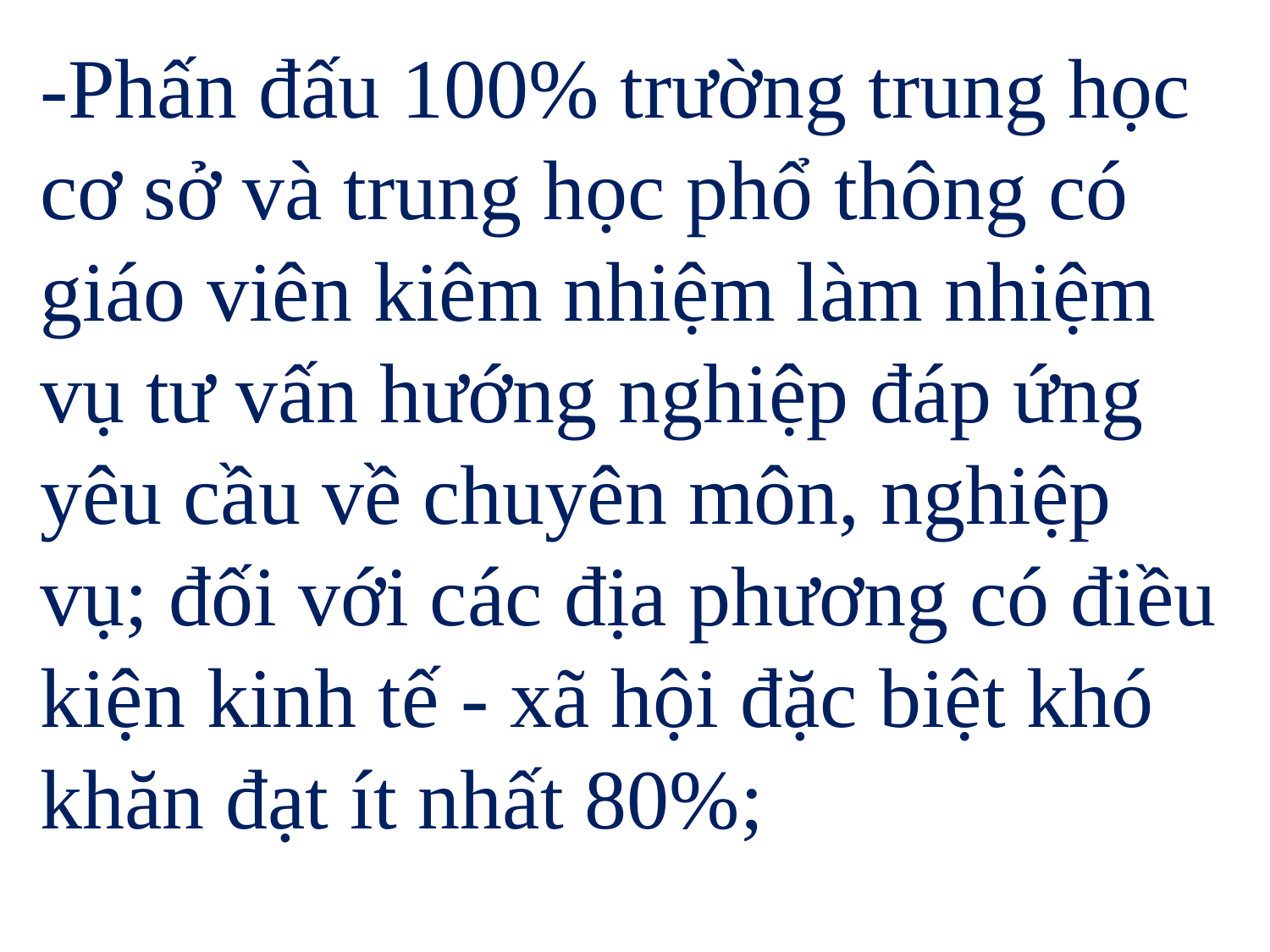

-Phấn đấu 100% trường trung học cơ sở và trung học phổ thông có giáo viên kiêm nhiệm làm nhiệm vụ tư vấn hướng nghiệp đáp ứng yêu cầu về chuyên môn, nghiệp vụ; đối với các địa phương có điều kiện kinh tế - xã hội đặc biệt khó khăn đạt ít nhất 80%;